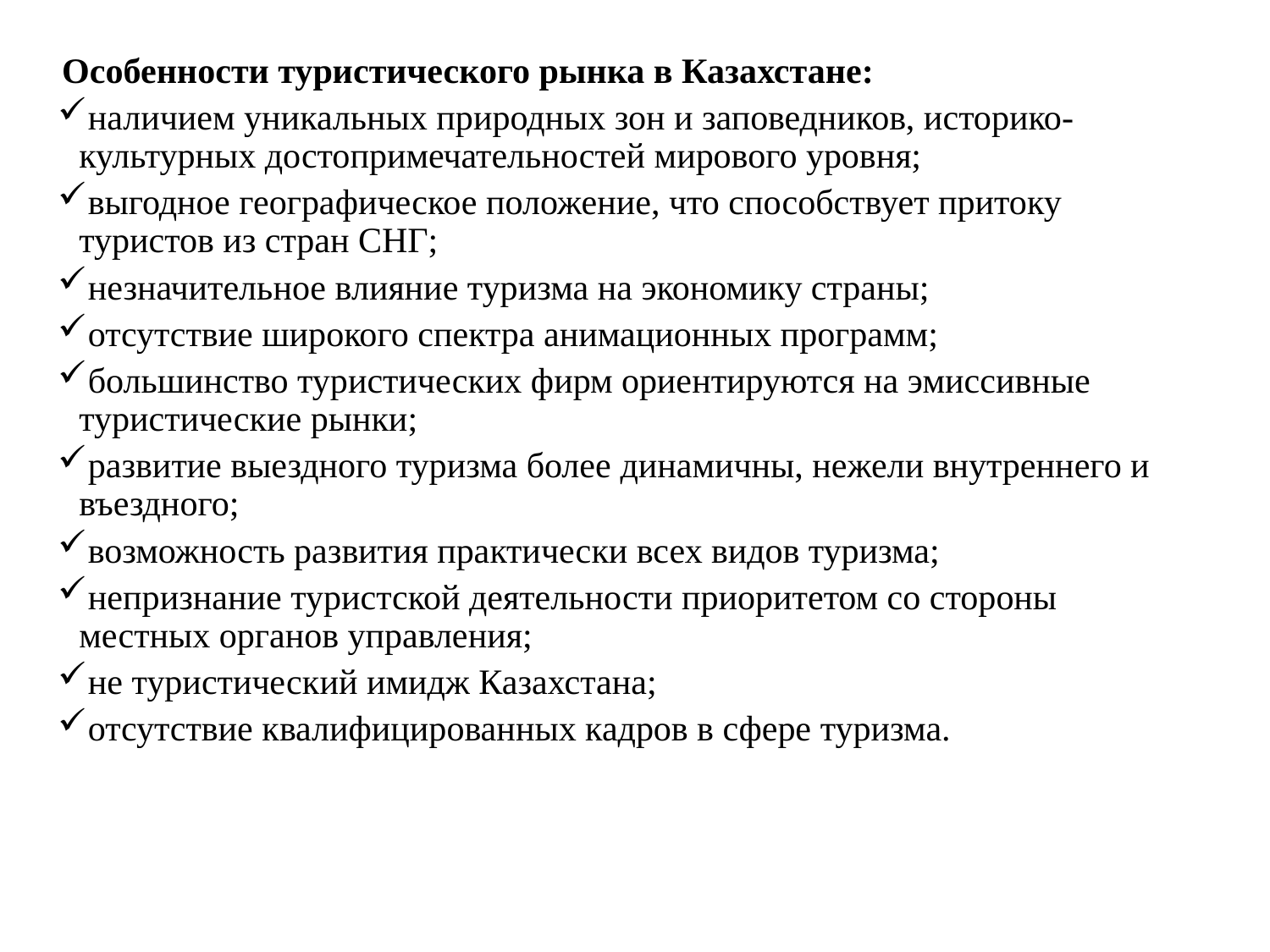

Особенности туристического рынка в Казахстане:
 наличием уникальных природных зон и заповедников, историко-культурных достопримечательностей мирового уровня;
 выгодное географическое положение, что способствует притоку туристов из стран СНГ;
 незначительное влияние туризма на экономику страны;
 отсутствие широкого спектра анимационных программ;
 большинство туристических фирм ориентируются на эмиссивные туристические рынки;
 развитие выездного туризма более динамичны, нежели внутреннего и въездного;
 возможность развития практически всех видов туризма;
 непризнание туристской деятельности приоритетом со стороны местных органов управления;
 не туристический имидж Казахстана;
 отсутствие квалифицированных кадров в сфере туризма.